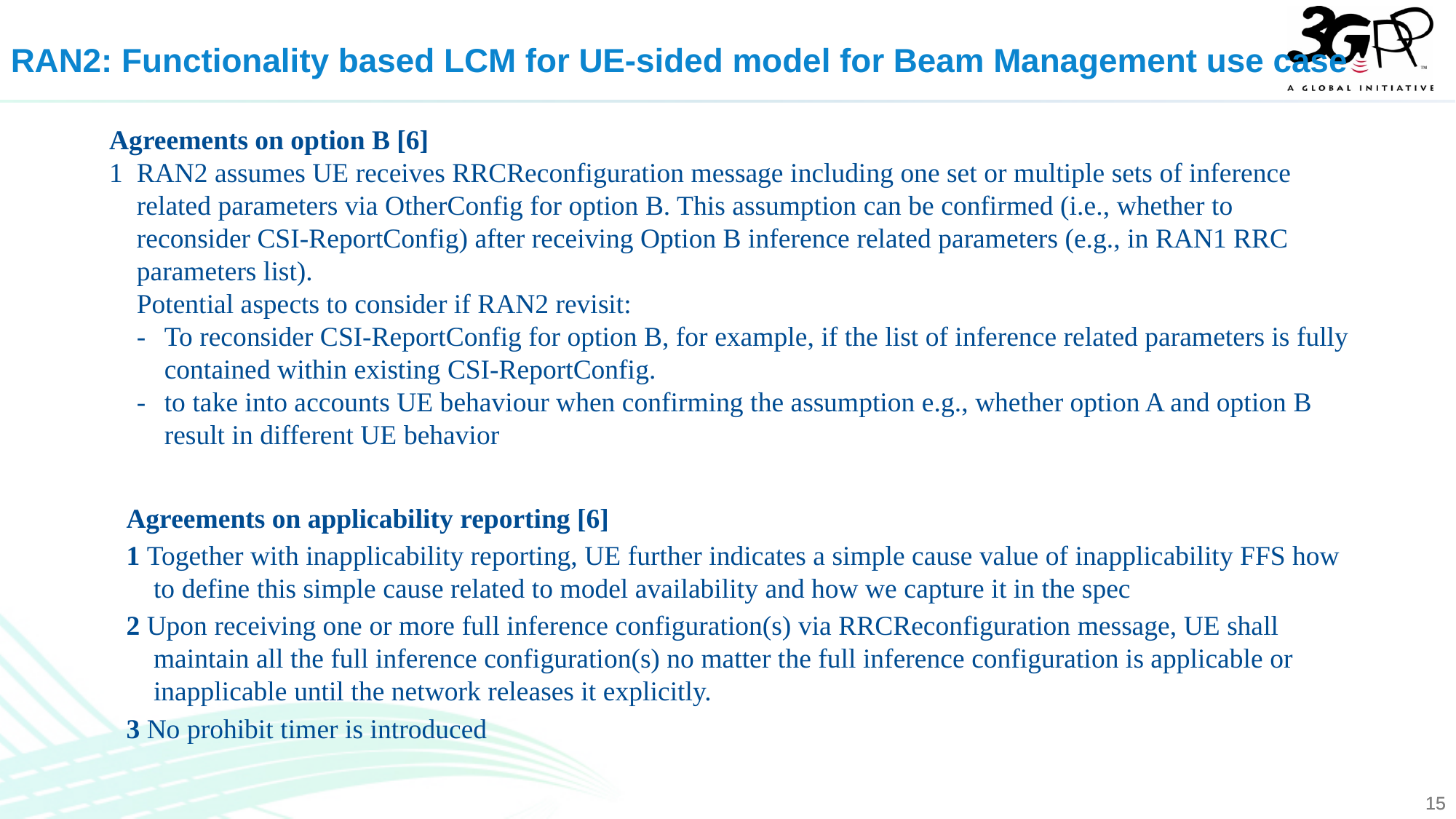

RAN2: Functionality based LCM for UE-sided model for Beam Management use case
Agreements on option B [6]
1	RAN2 assumes UE receives RRCReconfiguration message including one set or multiple sets of inference related parameters via OtherConfig for option B. This assumption can be confirmed (i.e., whether to reconsider CSI-ReportConfig) after receiving Option B inference related parameters (e.g., in RAN1 RRC parameters list).
	Potential aspects to consider if RAN2 revisit:
-	To reconsider CSI-ReportConfig for option B, for example, if the list of inference related parameters is fully contained within existing CSI-ReportConfig.
-	to take into accounts UE behaviour when confirming the assumption e.g., whether option A and option B result in different UE behavior
Agreements on applicability reporting [6]
1 Together with inapplicability reporting, UE further indicates a simple cause value of inapplicability FFS how to define this simple cause related to model availability and how we capture it in the spec
2 Upon receiving one or more full inference configuration(s) via RRCReconfiguration message, UE shall maintain all the full inference configuration(s) no matter the full inference configuration is applicable or inapplicable until the network releases it explicitly.
3 No prohibit timer is introduced